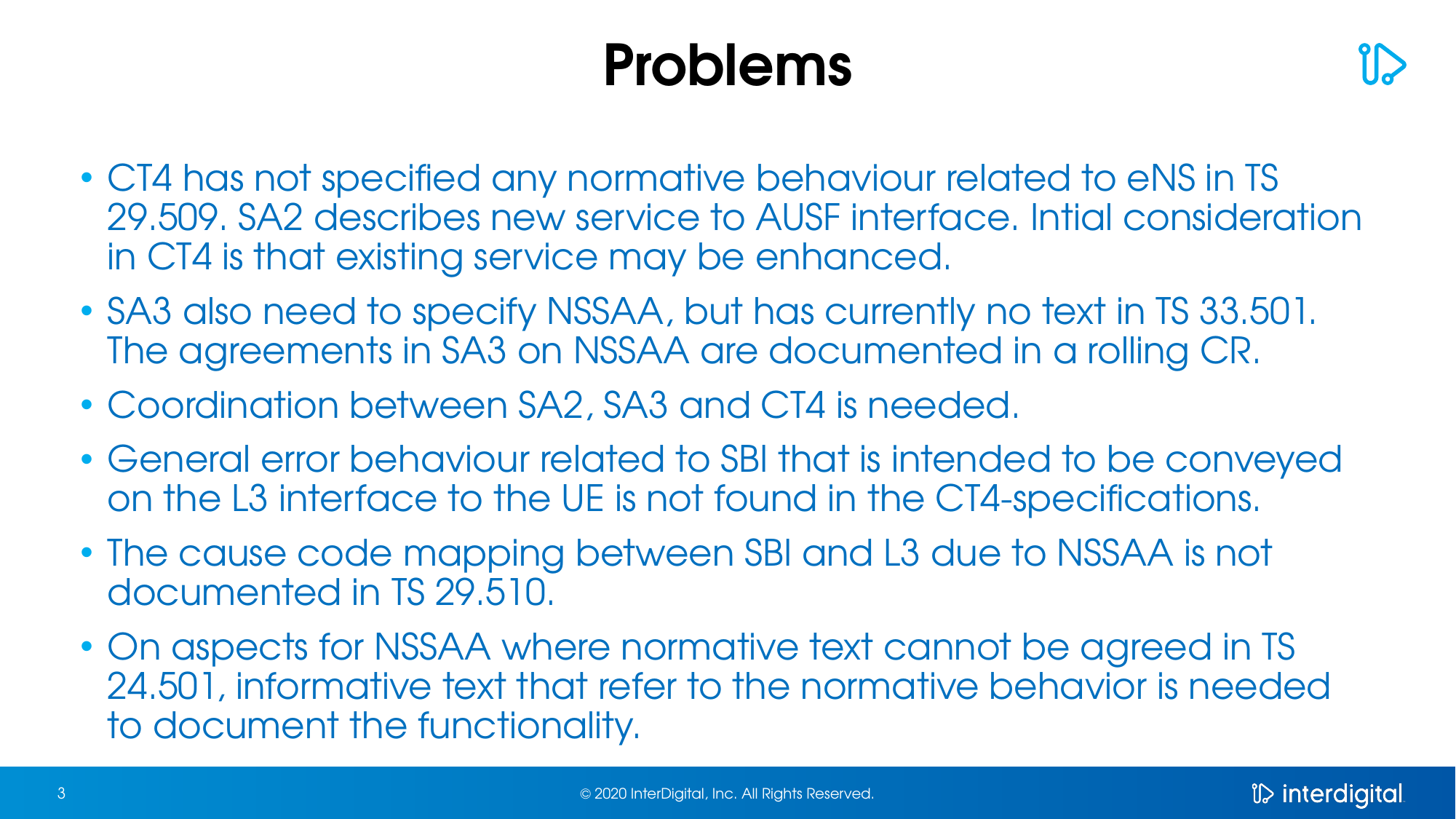

# Problems
CT4 has not specified any normative behaviour related to eNS in TS 29.509. SA2 describes new service to AUSF interface. Intial consideration in CT4 is that existing service may be enhanced.
SA3 also need to specify NSSAA, but has currently no text in TS 33.501. The agreements in SA3 on NSSAA are documented in a rolling CR.
Coordination between SA2, SA3 and CT4 is needed.
General error behaviour related to SBI that is intended to be conveyed on the L3 interface to the UE is not found in the CT4-specifications.
The cause code mapping between SBI and L3 due to NSSAA is not documented in TS 29.510.
On aspects for NSSAA where normative text cannot be agreed in TS 24.501, informative text that refer to the normative behavior is needed to document the functionality.

3
© 2020 InterDigital, Inc. All Rights Reserved.